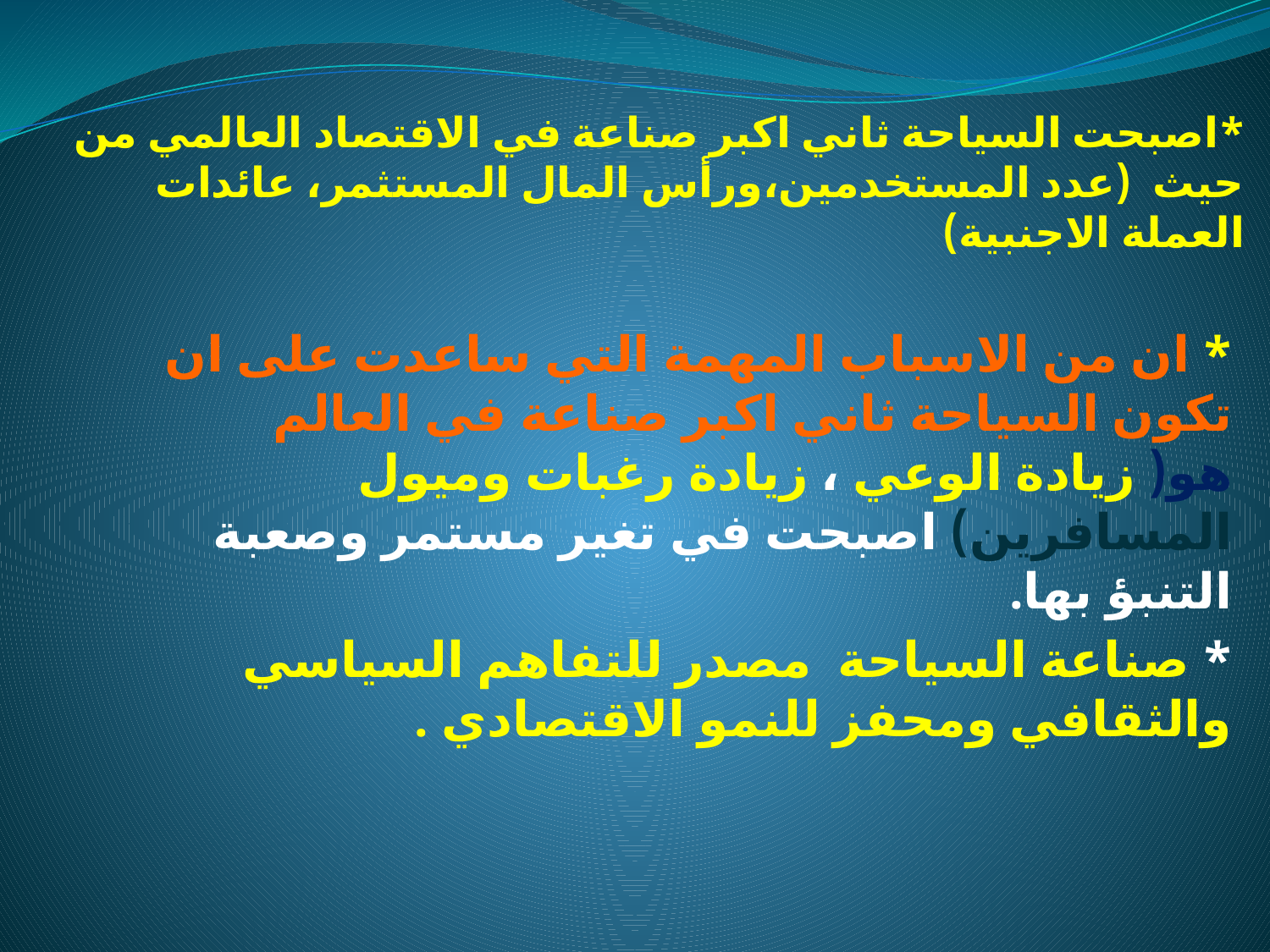

# *اصبحت السياحة ثاني اكبر صناعة في الاقتصاد العالمي من حيث  (عدد المستخدمين،ورأس المال المستثمر، عائدات العملة الاجنبية)
* ان من الاسباب المهمة التي ساعدت على ان تكون السياحة ثاني اكبر صناعة في العالم هو( زيادة الوعي ، زيادة رغبات وميول المسافرين) اصبحت في تغير مستمر وصعبة التنبؤ بها.
* صناعة السياحة  مصدر للتفاهم السياسي والثقافي ومحفز للنمو الاقتصادي .